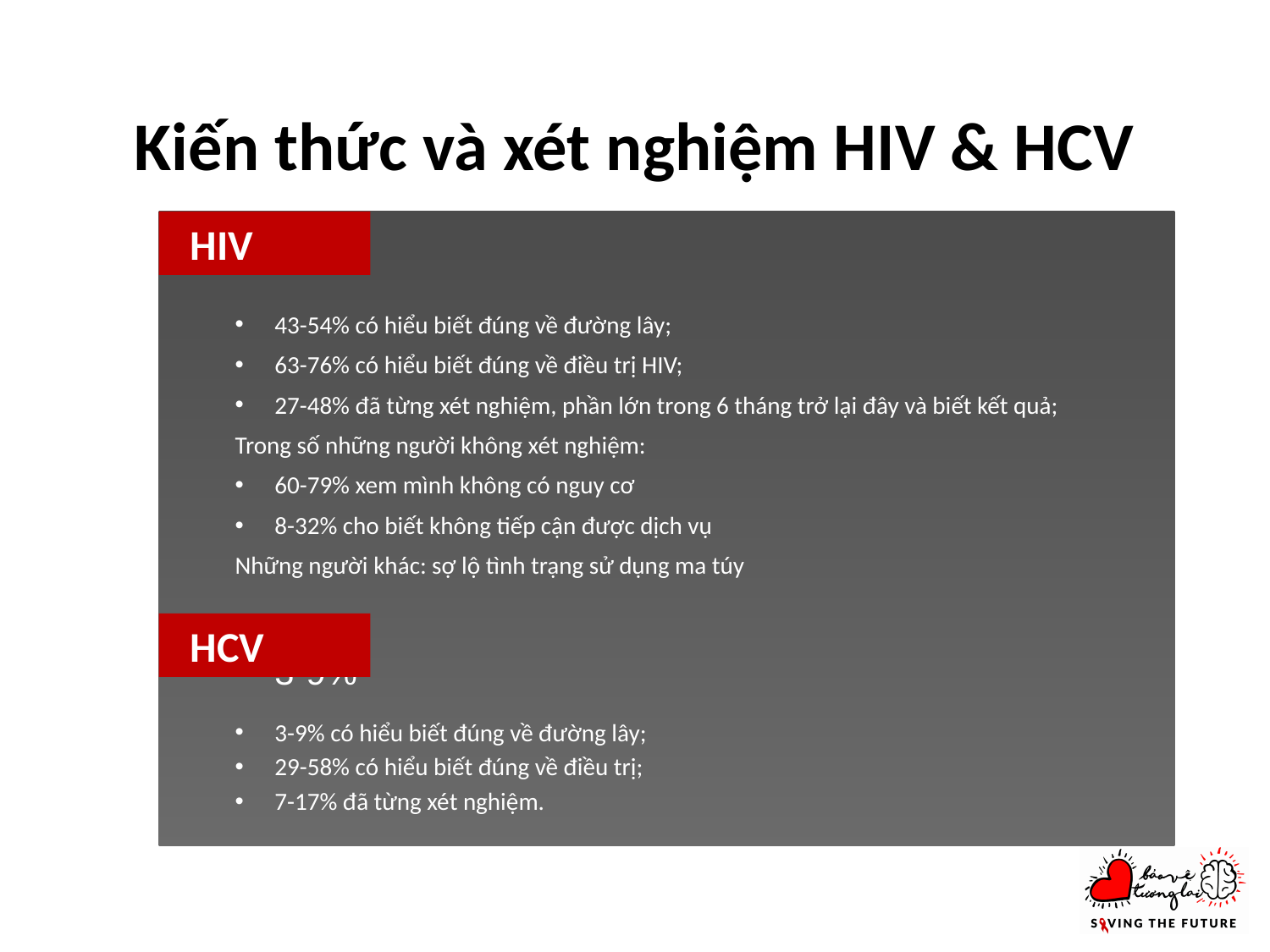

# Kiến thức và xét nghiệm HIV & HCV
HIV

43-54% có hiểu biết đúng về đường lây;
63-76% có hiểu biết đúng về điều trị HIV;
27-48% đã từng xét nghiệm, phần lớn trong 6 tháng trở lại đây và biết kết quả;
Trong số những người không xét nghiệm:
60-79% xem mình không có nguy cơ
8-32% cho biết không tiếp cận được dịch vụ
Những người khác: sợ lộ tình trạng sử dụng ma túy

3-9%

3-9% có hiểu biết đúng về đường lây;
29-58% có hiểu biết đúng về điều trị;
7-17% đã từng xét nghiệm.

  HIV
  HCV
18